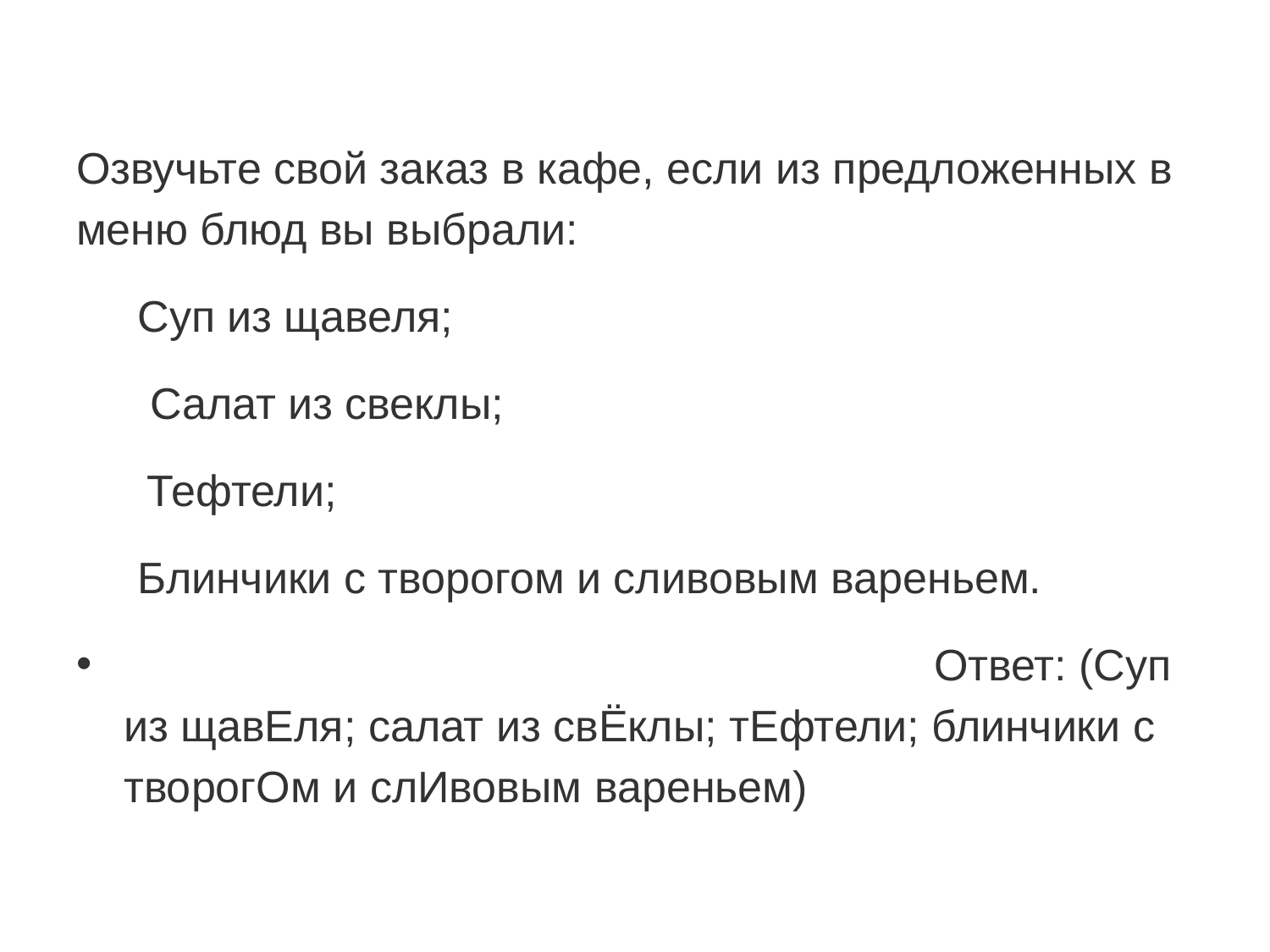

#
Озвучьте свой заказ в кафе, если из предложенных в меню блюд вы выбрали:
     Суп из щавеля;
      Салат из свеклы;
       Тефтели;
     Блинчики с творогом и сливовым вареньем.
                                                                  Ответ: (Суп из щавЕля; салат из свЁклы; тЕфтели; блинчики с творогОм и слИвовым вареньем)